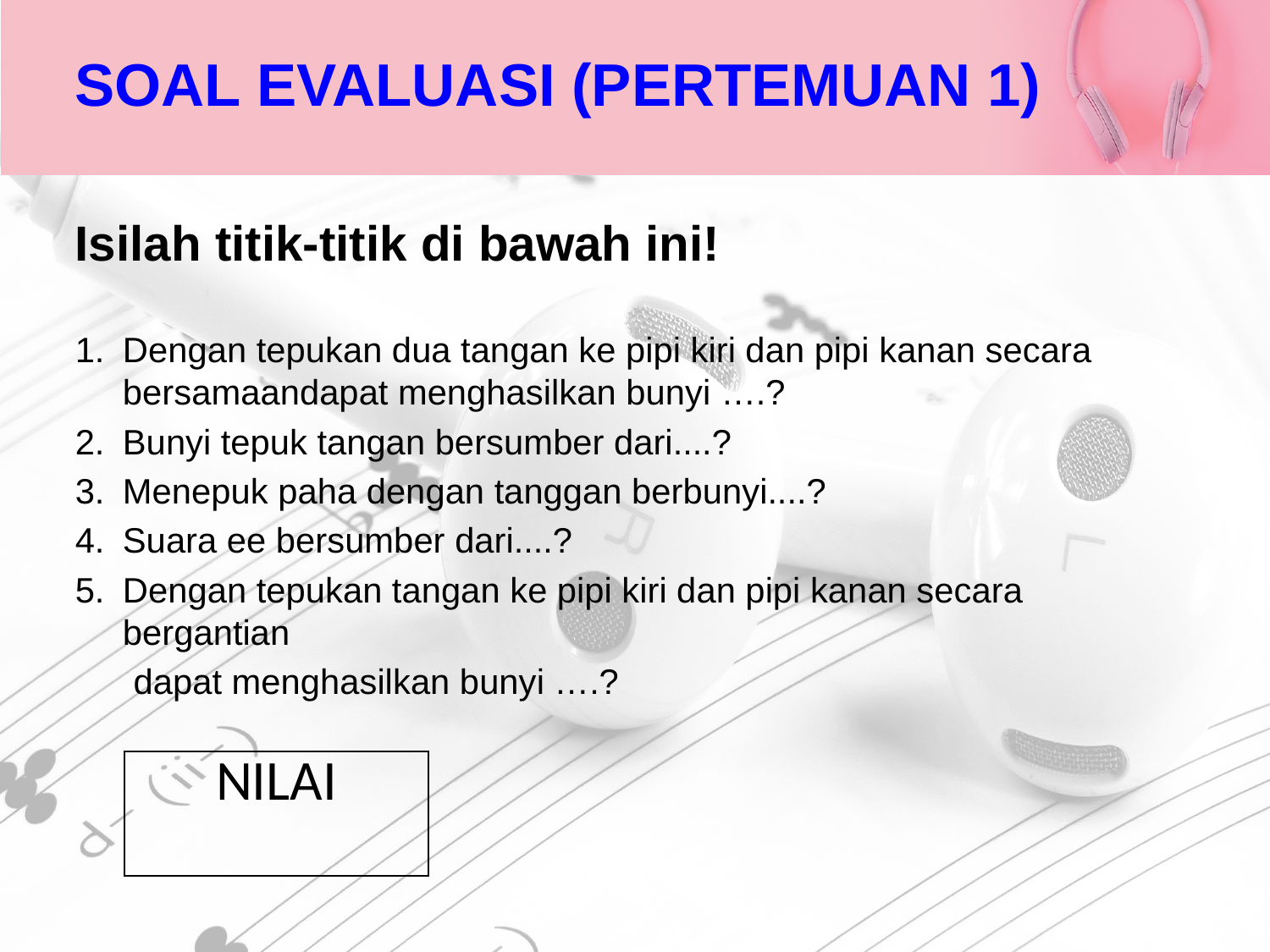

# SOAL EVALUASI (PERTEMUAN 1)
Isilah titik-titik di bawah ini!

Dengan tepukan dua tangan ke pipi kiri dan pipi kanan secara bersamaandapat menghasilkan bunyi ….?
Bunyi tepuk tangan bersumber dari....?
Menepuk paha dengan tanggan berbunyi....?
Suara ee bersumber dari....?
Dengan tepukan tangan ke pipi kiri dan pipi kanan secara bergantian
      dapat menghasilkan bunyi ….?

| NILAI |
| --- |